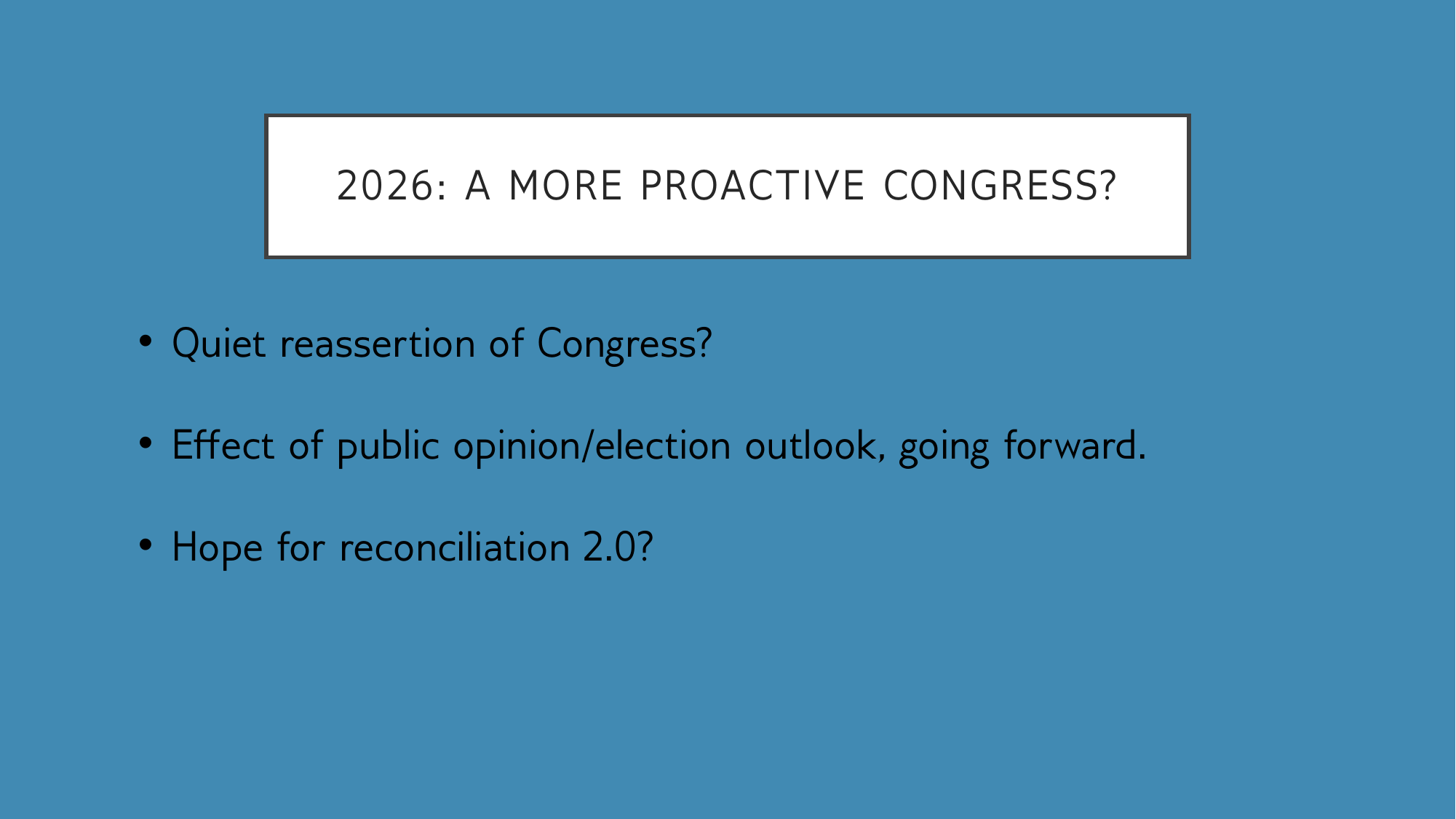

# 2026: A more proactive congress?
Quiet reassertion of Congress?

Effect of public opinion/election outlook, going forward.

Hope for reconciliation 2.0?